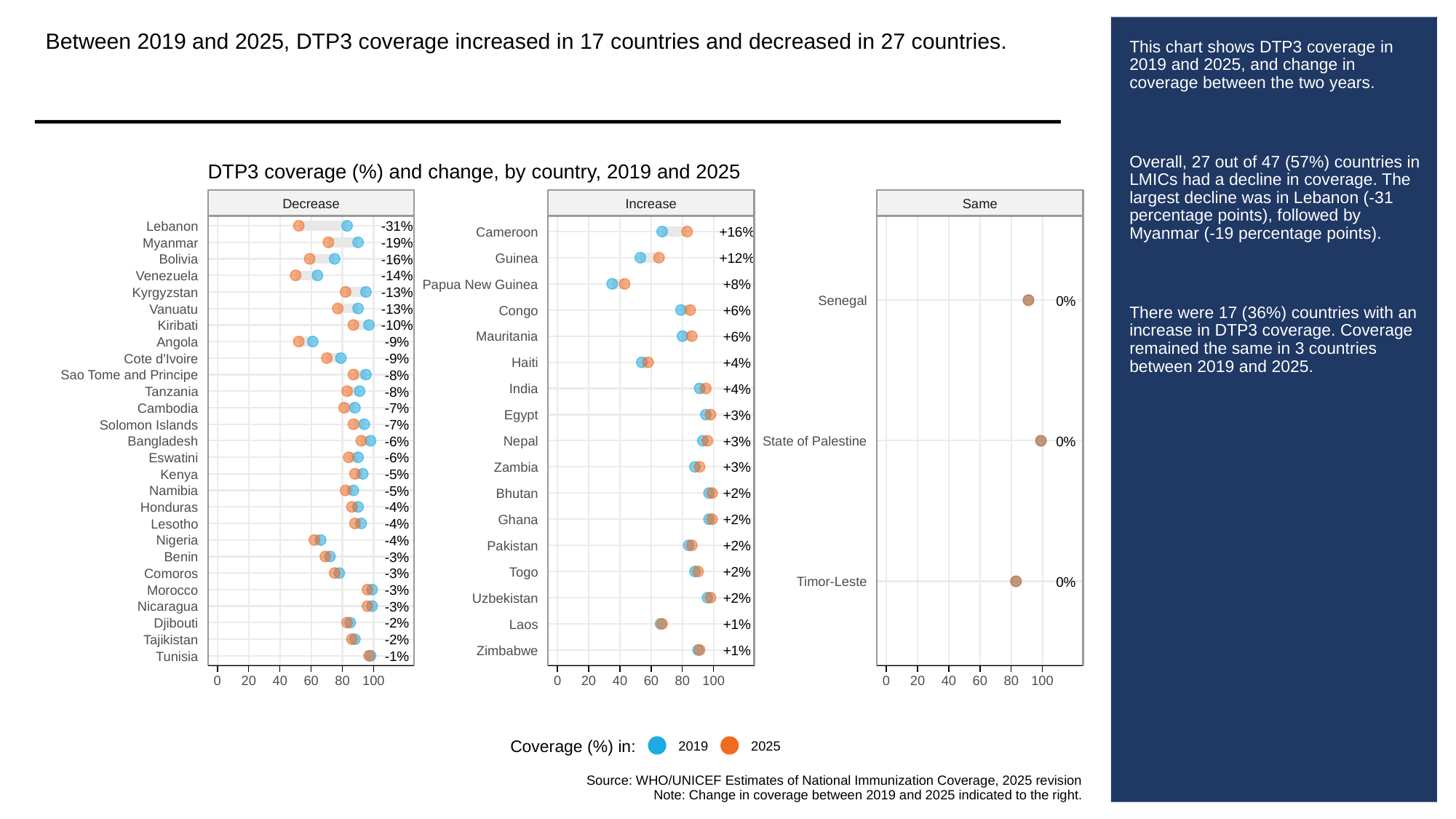

Between 2019 and 2025, DTP3 coverage increased in 17 countries and decreased in 27 countries.
# This chart shows DTP3 coverage in 2019 and 2025, and change in coverage between the two years.

Overall, 27 out of 47 (57%) countries in LMICs had a decline in coverage. The largest decline was in Lebanon (-31 percentage points), followed by Myanmar (-19 percentage points).

There were 17 (36%) countries with an increase in DTP3 coverage. Coverage remained the same in 3 countries between 2019 and 2025.

DTP3 coverage (%) and change, by country, 2019 and 2025

Decrease
Increase
Same

-31%
Lebanon

+16%
Cameroon

-19%
Myanmar

+12%
Guinea

-16%
Bolivia

-14%
Venezuela

+8%
Papua New Guinea

-13%
Kyrgyzstan

0%
Senegal

-13%
Vanuatu

+6%
Congo

-10%
Kiribati

+6%
Mauritania

-9%
Angola

-9%
Cote d'Ivoire

+4%
Haiti

-8%
Sao Tome and Principe

+4%
India

-8%
Tanzania

-7%
Cambodia

+3%
Egypt

-7%
Solomon Islands

-6%
+3%
0%
Bangladesh
Nepal
State of Palestine

-6%
Eswatini

+3%
Zambia

-5%
Kenya

-5%
Namibia

+2%
Bhutan

-4%
Honduras

+2%
Ghana

-4%
Lesotho

-4%
Nigeria

+2%
Pakistan

-3%
Benin

+2%
Togo

-3%
Comoros

0%
Timor-Leste

-3%
Morocco

+2%
Uzbekistan

-3%
Nicaragua

-2%
Djibouti

+1%
Laos

-2%
Tajikistan

+1%
Zimbabwe

-1%
Tunisia

0
20
40
60
80
100
0
20
40
60
80
100
0
20
40
60
80
100

Coverage (%) in:
2019
2025
Source: WHO/UNICEF Estimates of National Immunization Coverage, 2025 revision
Note: Change in coverage between 2019 and 2025 indicated to the right.